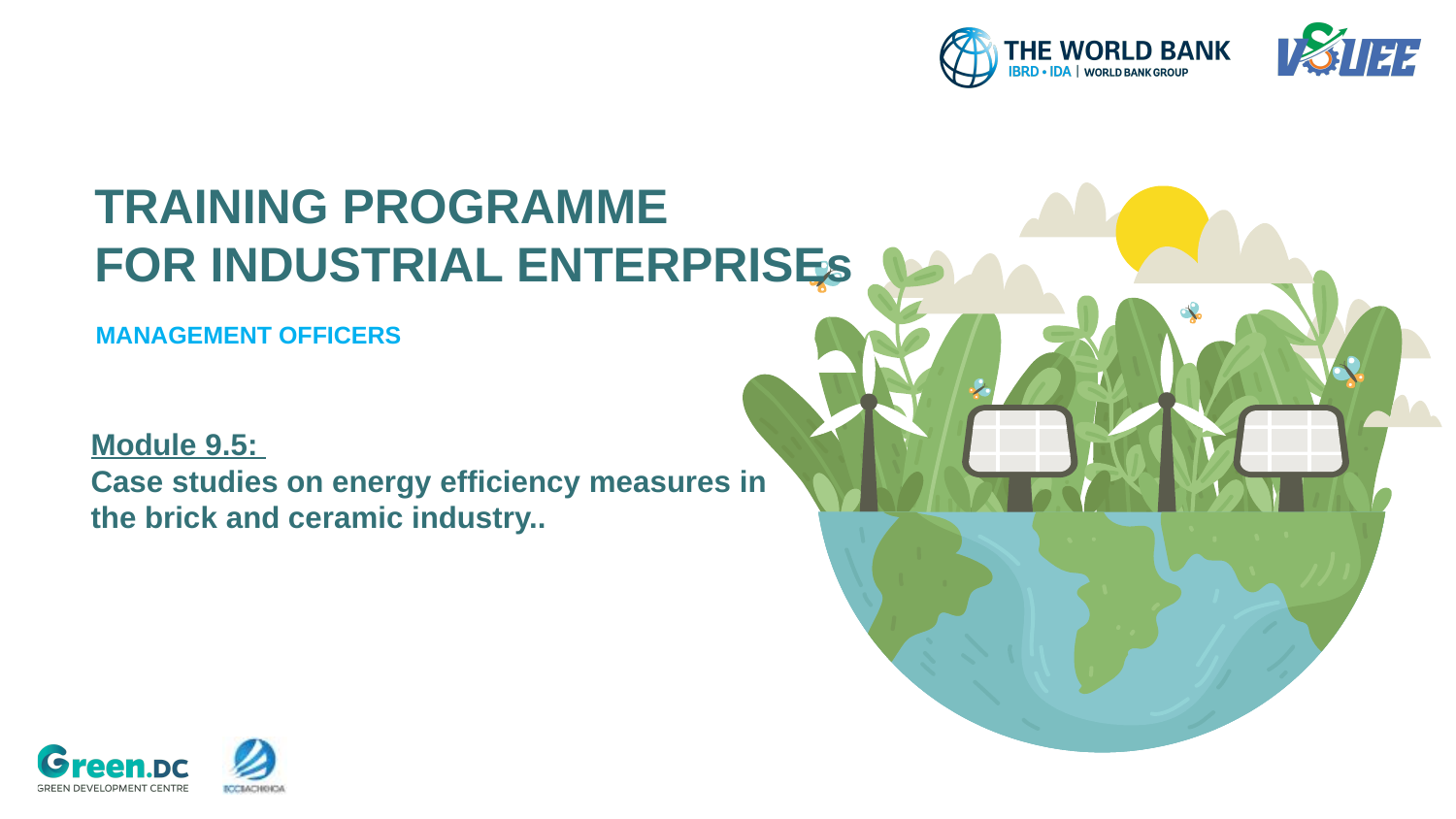

TRAINING PROGRAMME
FOR INDUSTRIAL ENTERPRISEs

MANAGEMENT OFFICERS
Module 9.5:
Case studies on energy efficiency measures in the brick and ceramic industry..